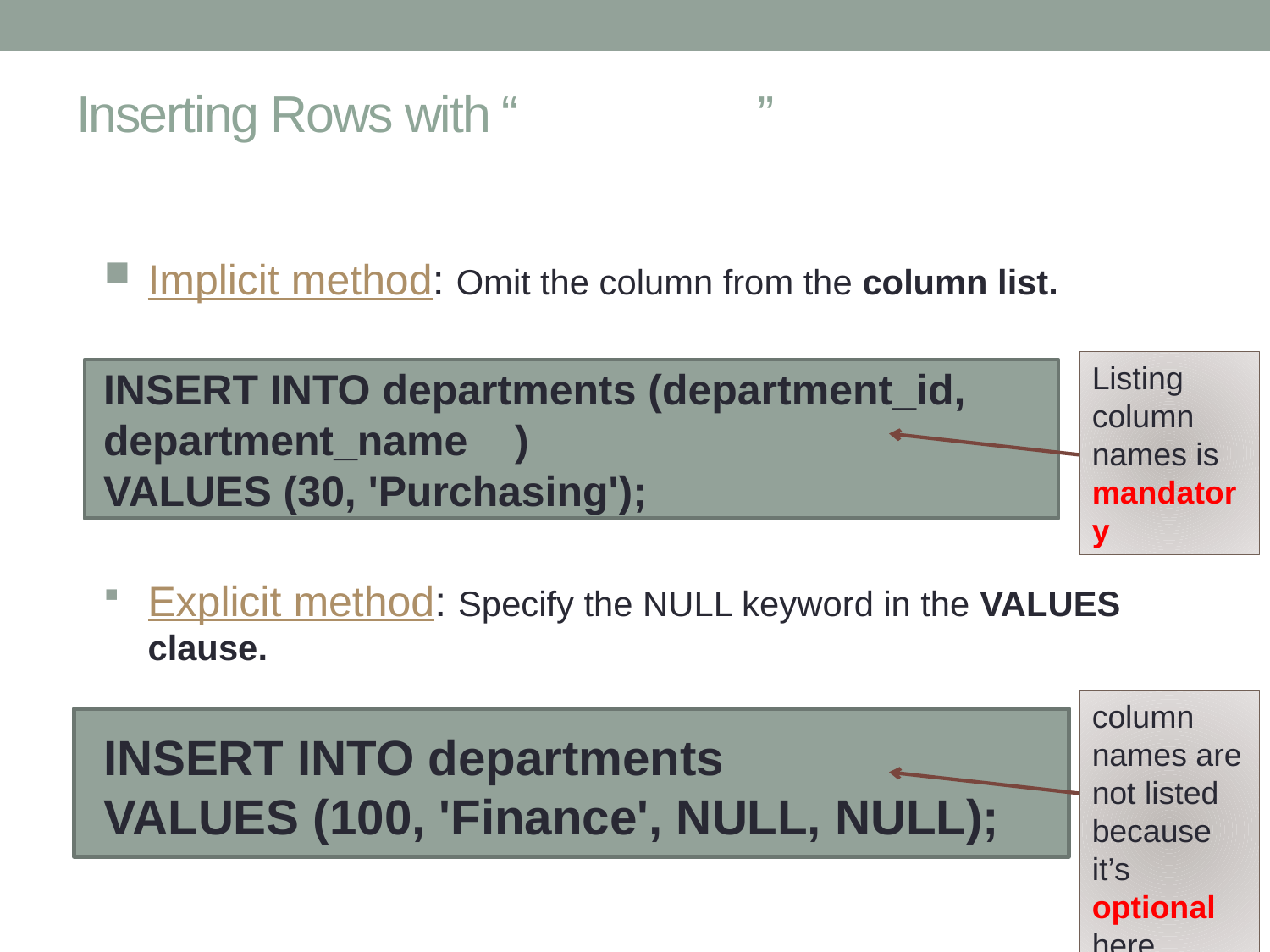

# ”Inserting Rows with “Null Values
Implicit method: Omit the column from the column list.

INSERT INTO departments (department_id,
department_name    )
VALUES (30, 'Purchasing');

Explicit method: Specify the NULL keyword in the VALUES clause.

INSERT INTO departments
VALUES (100, 'Finance', NULL, NULL);

Listing column names is mandatory

column names are not listed because it’s optional here